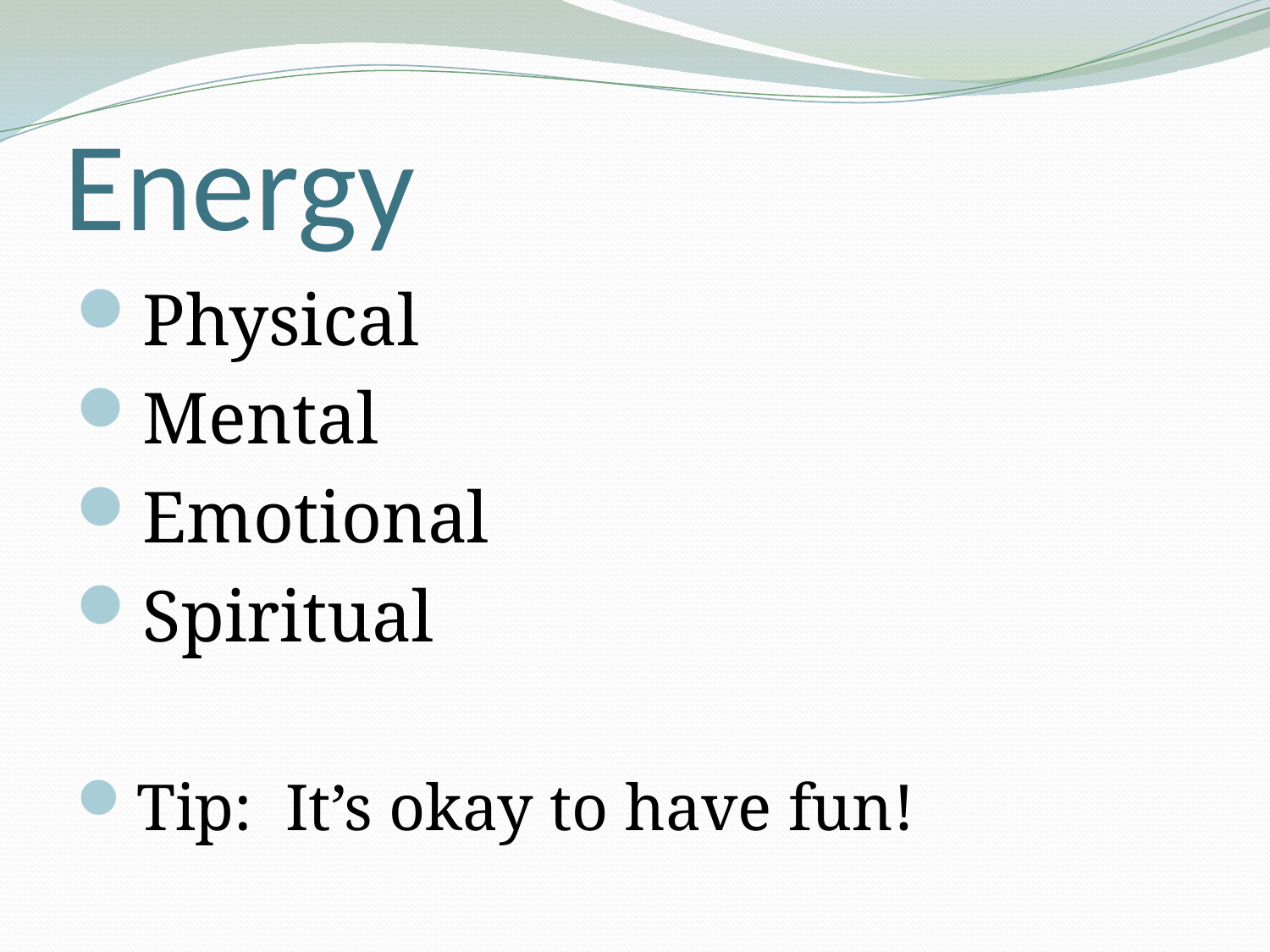

# Energy
Physical
Mental
Emotional
Spiritual

Tip:  It’s okay to have fun!